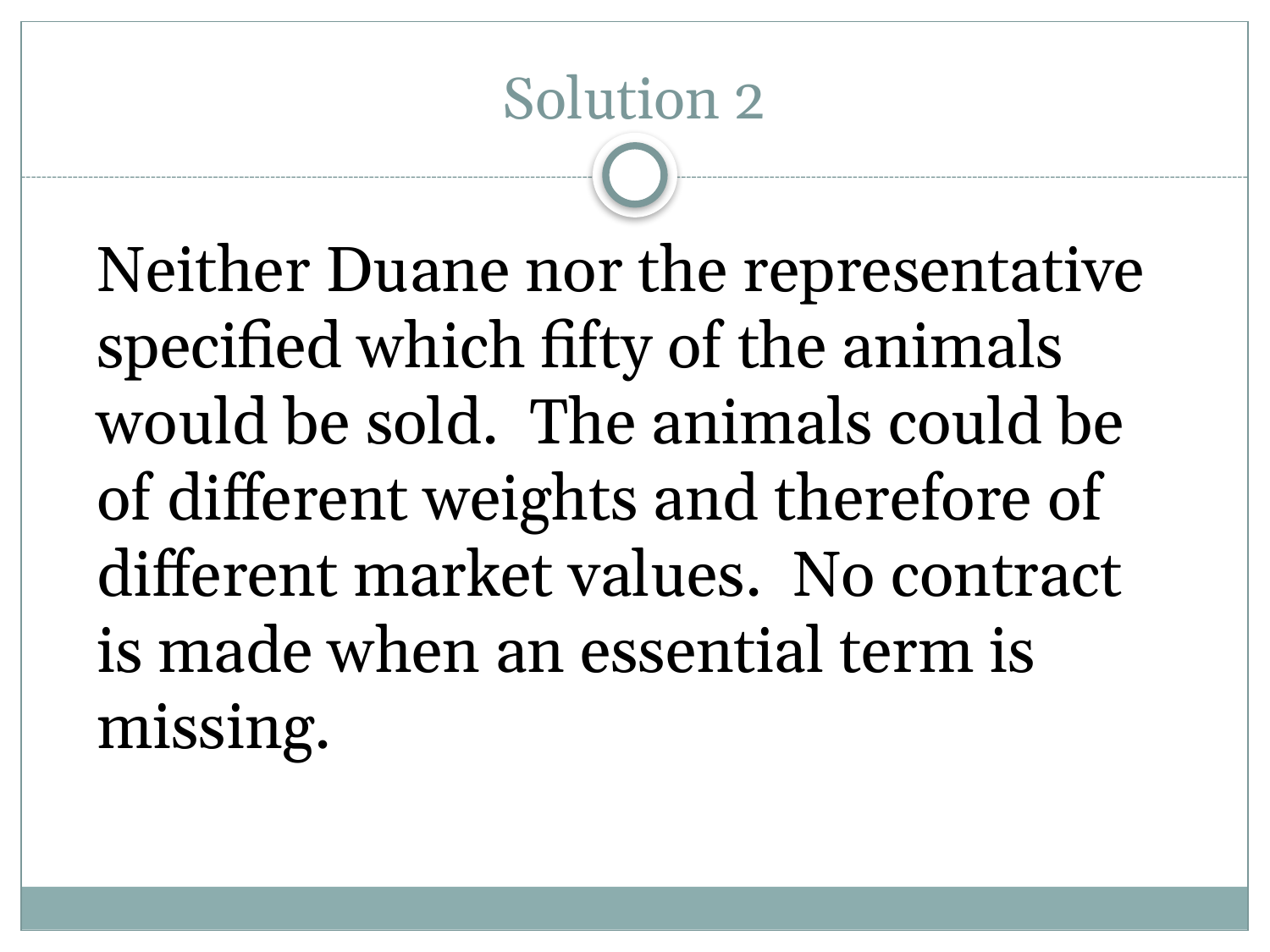

# Solution 2
Neither Duane nor the representative specified which fifty of the animals would be sold.  The animals could be of different weights and therefore of different market values.  No contract is made when an essential term is missing.